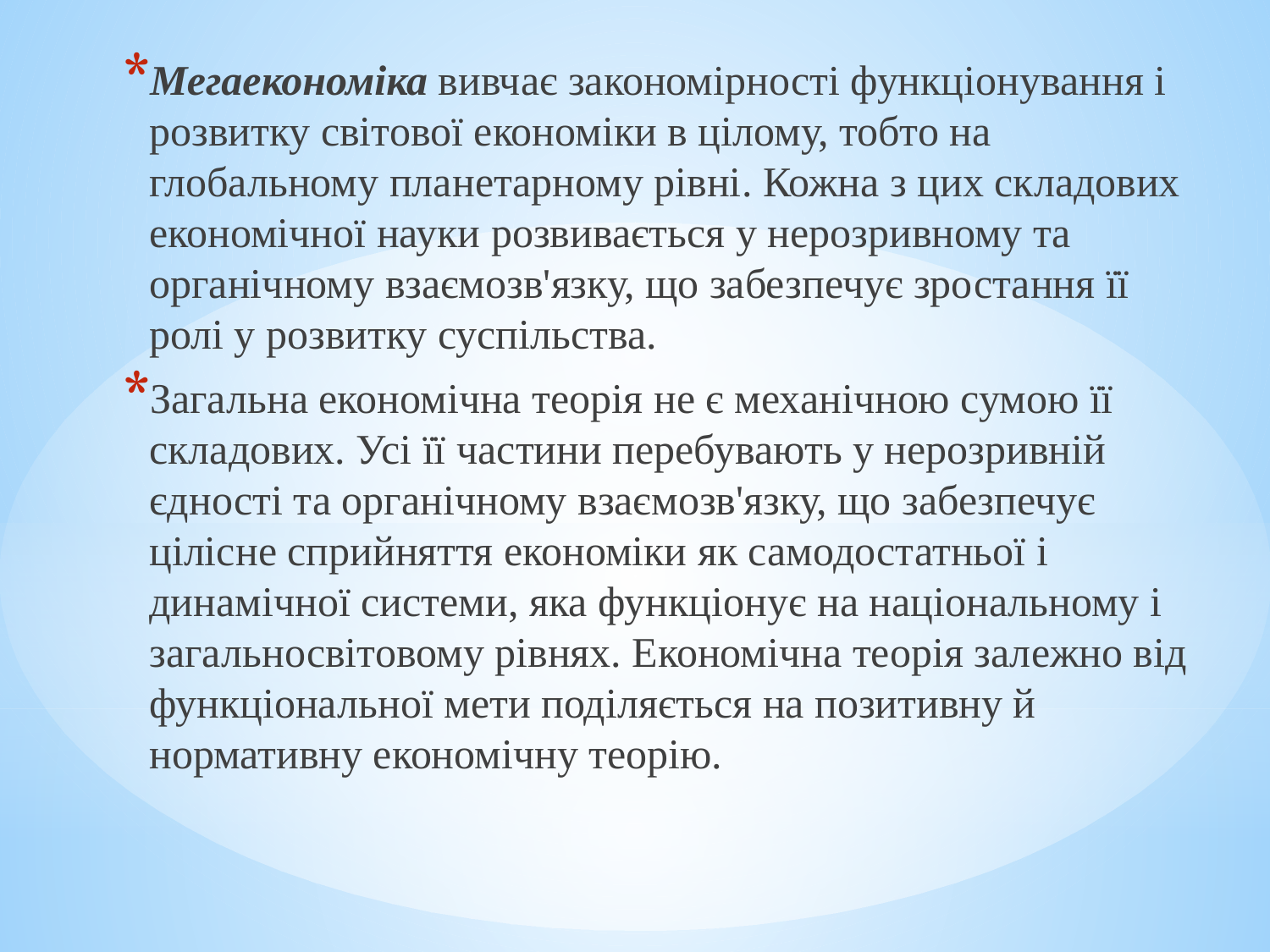

Мегаекономіка вивчає закономірності функціонування і розвитку світової економіки в цілому, тобто на глобальному планетарному рівні. Кожна з цих складових економічної науки розвивається у нерозривному та органічному взаємозв'язку, що забезпечує зростання її ролі у розвитку суспільства.
Загальна економічна теорія не є механічною сумою її складових. Усі її частини перебувають у нерозривній єдності та органічному взаємозв'язку, що забезпечує цілісне сприйняття економіки як самодостатньої і динамічної системи, яка функціонує на національному і загальносвітовому рівнях. Економічна теорія залежно від функціональної мети поділяється на позитивну й нормативну економічну теорію.